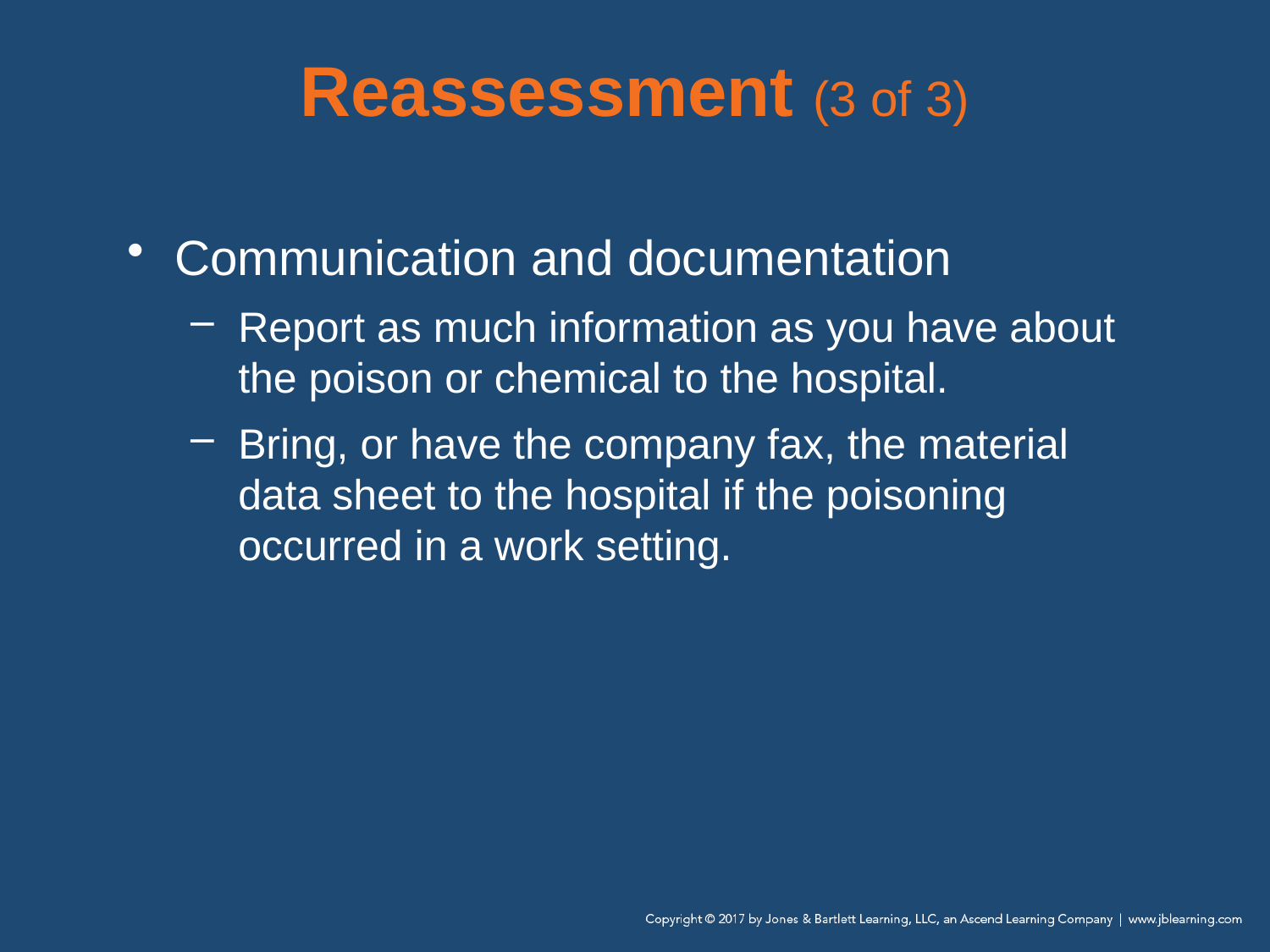

# Reassessment (3 of 3)
Communication and documentation
Report as much information as you have about the poison or chemical to the hospital.
Bring, or have the company fax, the material data sheet to the hospital if the poisoning occurred in a work setting.